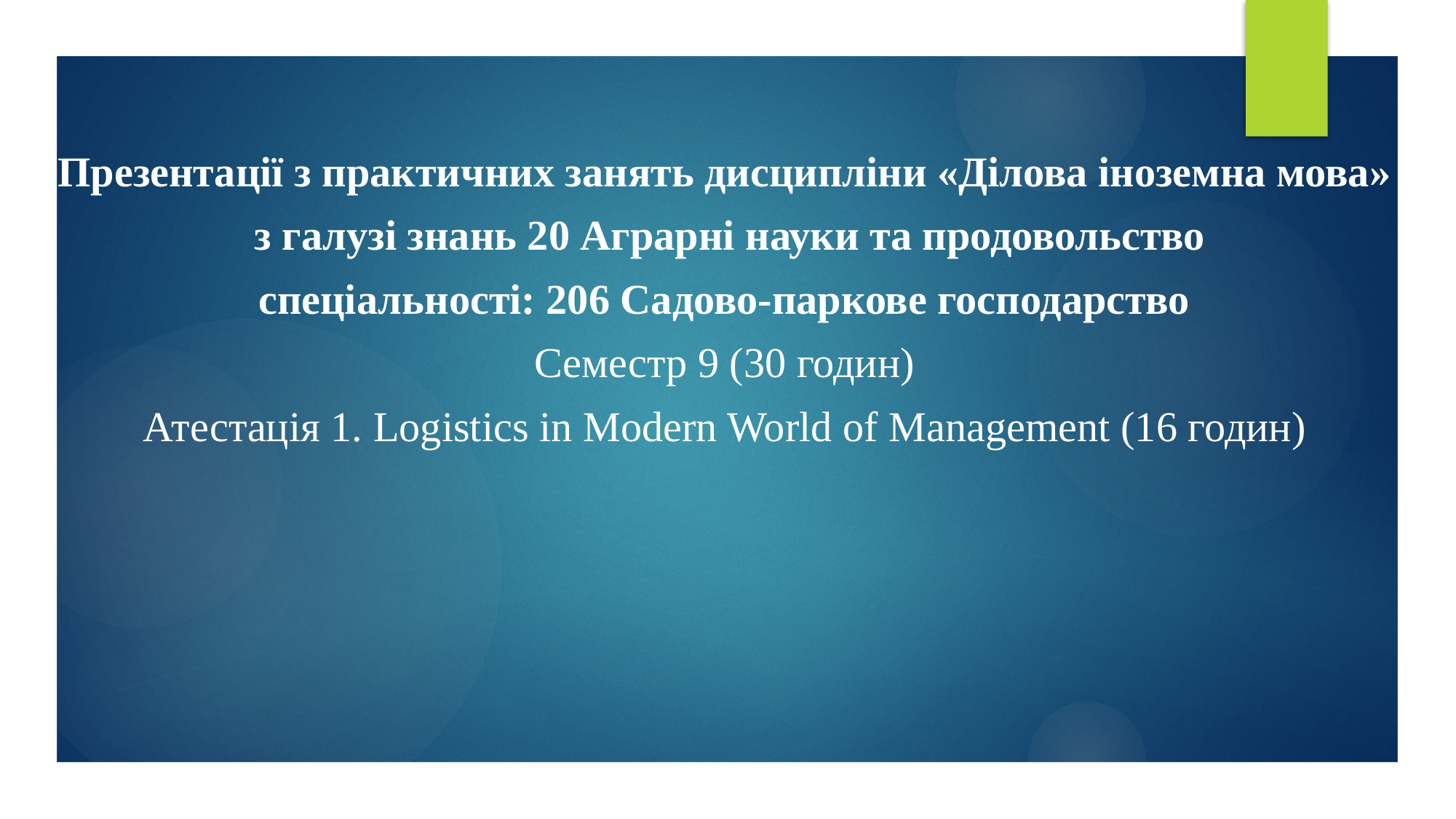

Презентації з практичних занять дисципліни «Ділова іноземна мова»
 з галузі знань 20 Аграрні науки та продовольство
спеціальності: 206 Садово-паркове господарство
Семестр 9 (30 годин)
Атестація 1. Logistics in Modern World of Management (16 годин)